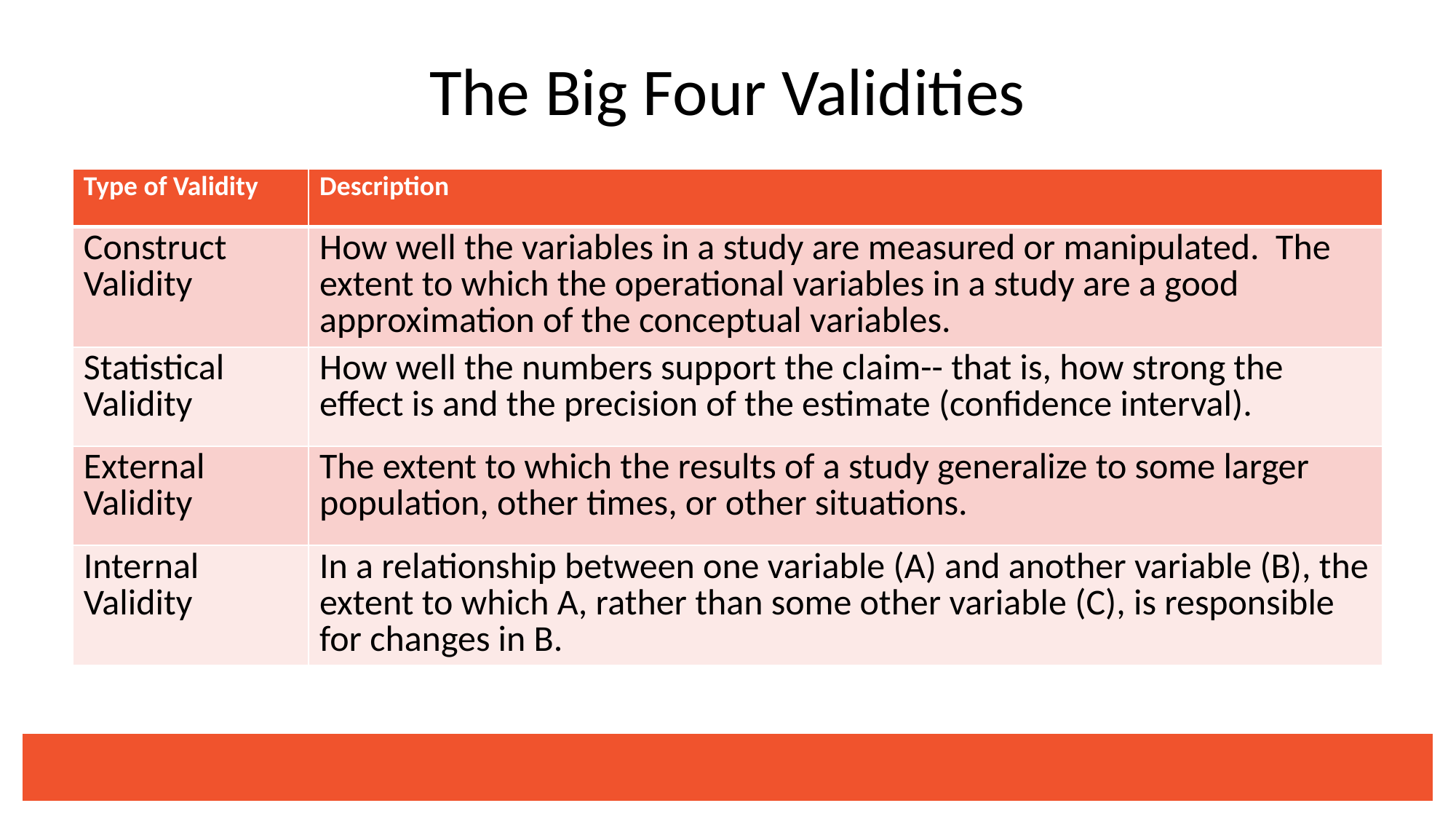

# The Big Four Validities
| Type of Validity | Description |
| --- | --- |
| Construct Validity | How well the variables in a study are measured or manipulated. The extent to which the operational variables in a study are a good approximation of the conceptual variables. |
| Statistical Validity | How well the numbers support the claim-- that is, how strong the effect is and the precision of the estimate (confidence interval). |
| External Validity | The extent to which the results of a study generalize to some larger population, other times, or other situations. |
| Internal Validity | In a relationship between one variable (A) and another variable (B), the extent to which A, rather than some other variable (C), is responsible for changes in B. |